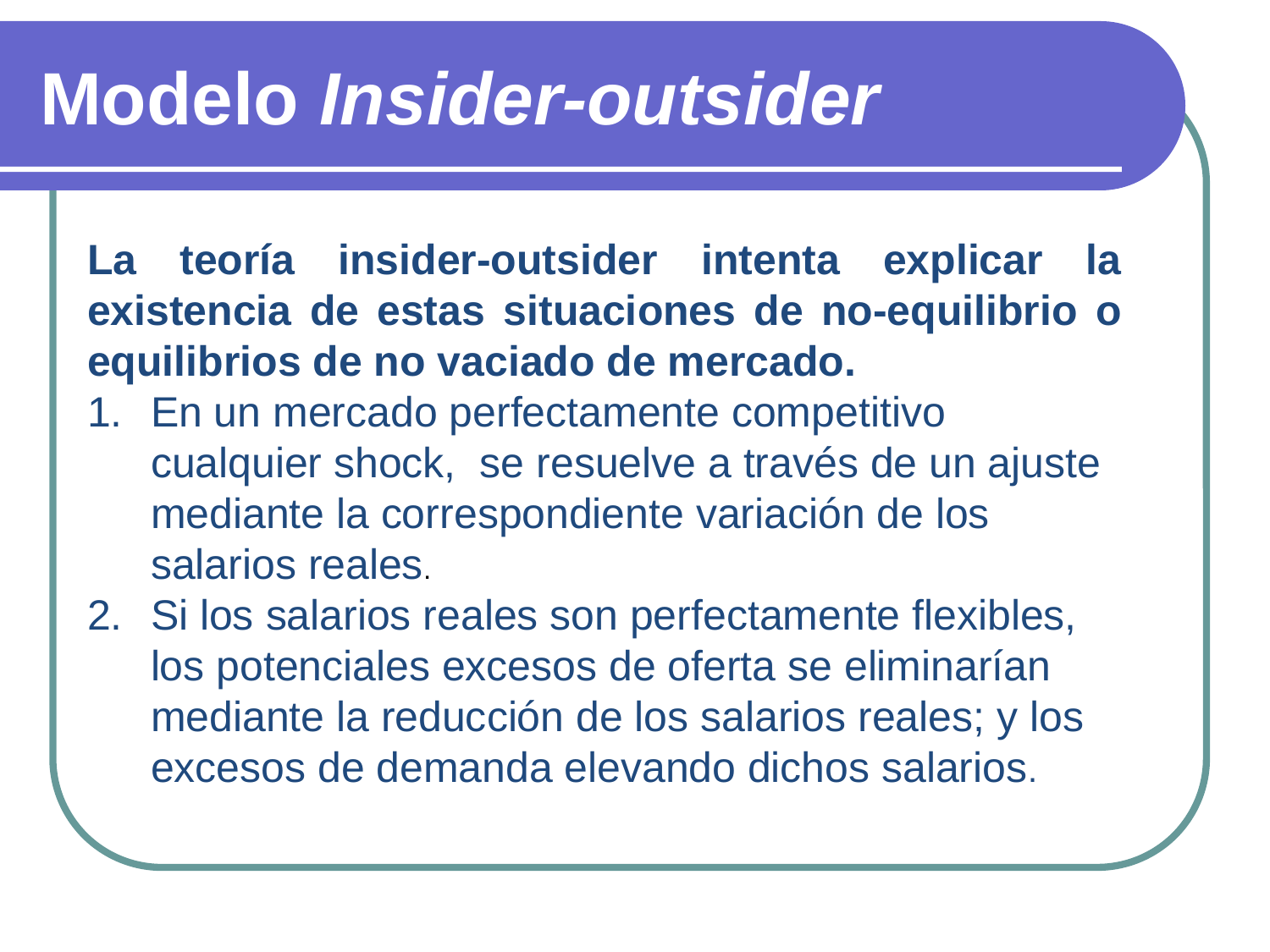

# Modelo Insider-outsider
La teoría insider-outsider intenta explicar la existencia de estas situaciones de no-equilibrio o equilibrios de no vaciado de mercado.
En un mercado perfectamente competitivo cualquier shock,  se resuelve a través de un ajuste  mediante la correspondiente variación de los salarios reales.
Si los salarios reales son perfectamente flexibles, los potenciales excesos de oferta se eliminarían mediante la reducción de los salarios reales; y los excesos de demanda elevando dichos salarios.